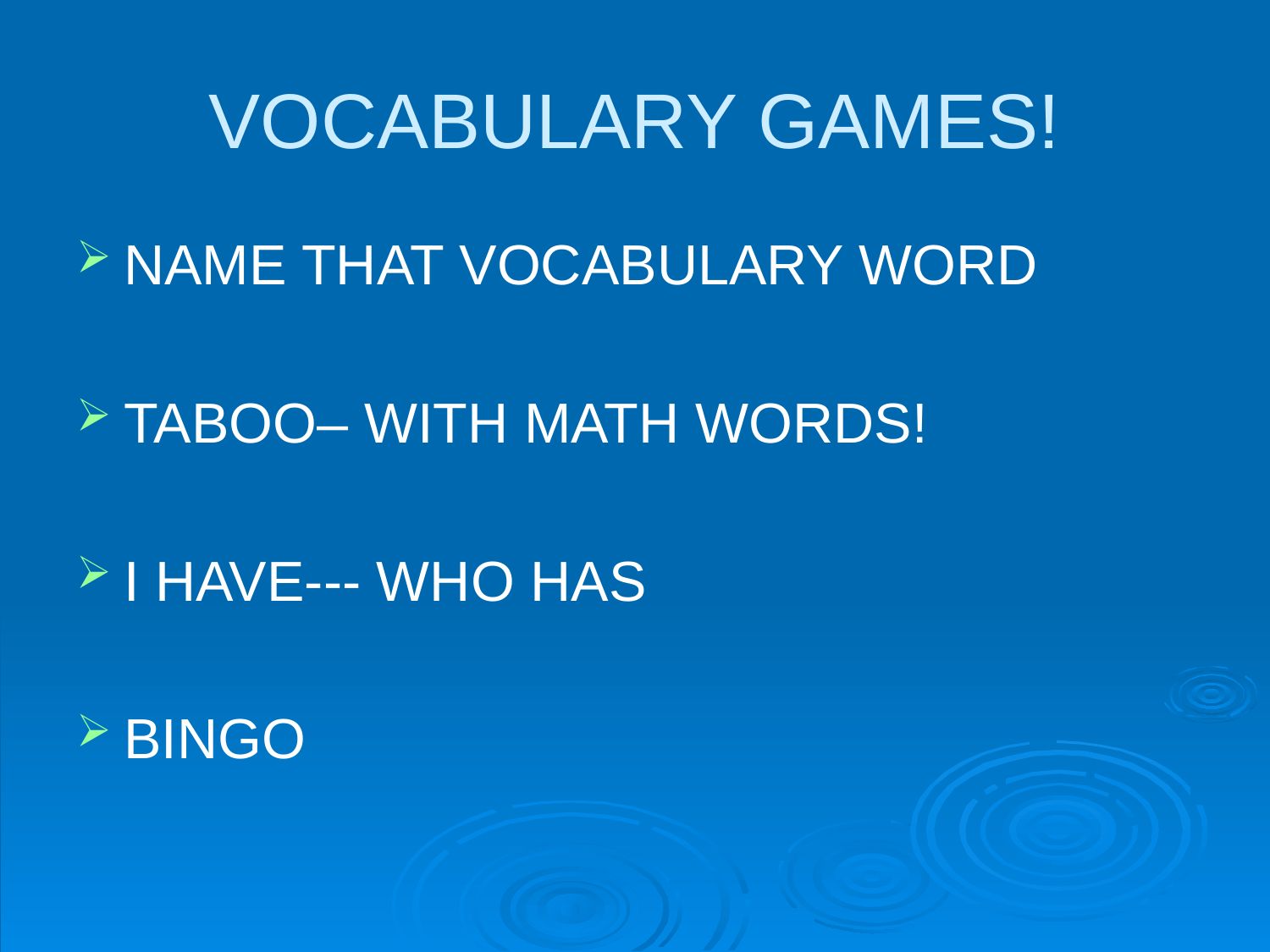

# VOCABULARY GAMES!
NAME THAT VOCABULARY WORD

TABOO– WITH MATH WORDS!

I HAVE--- WHO HAS

BINGO